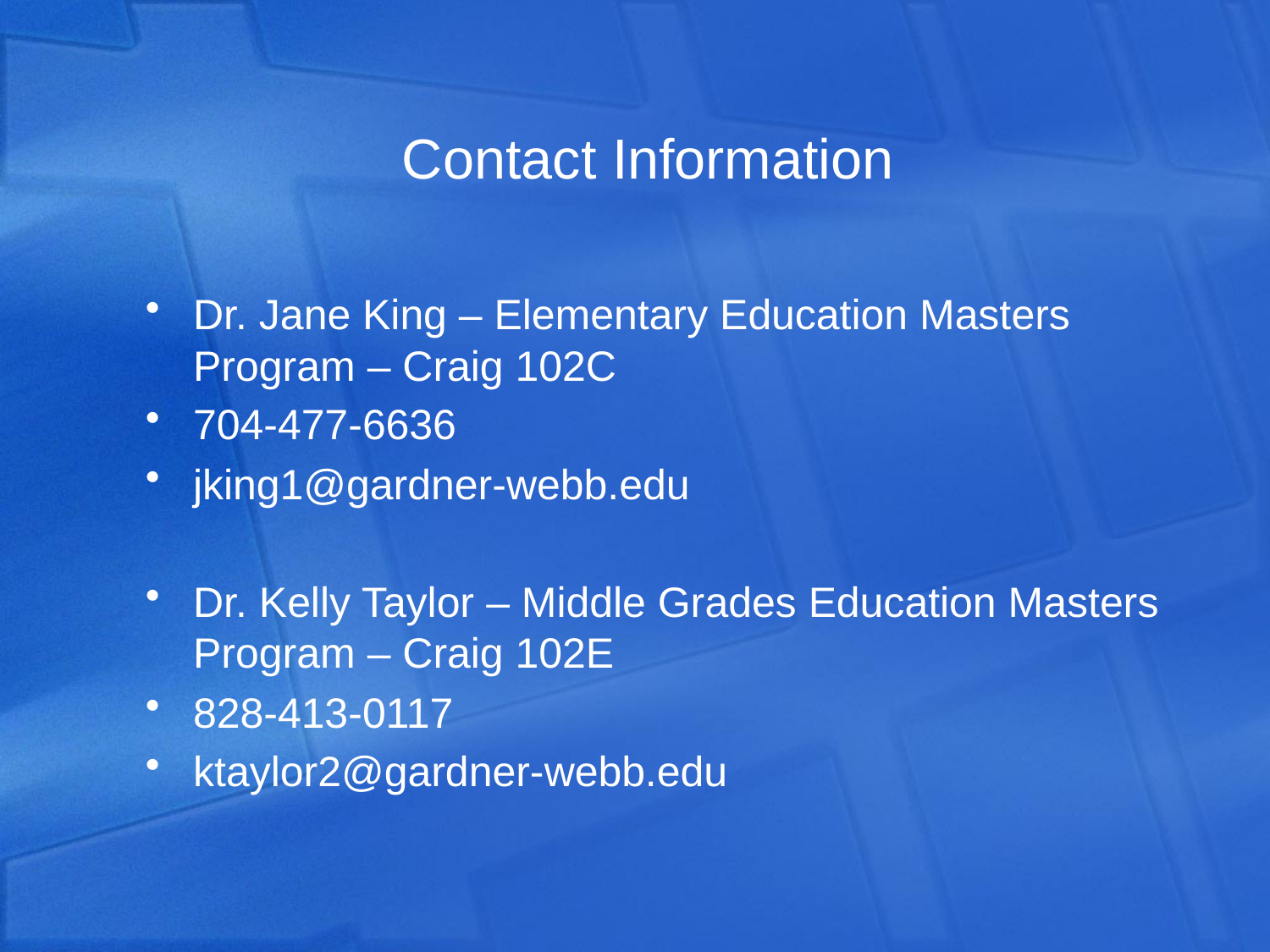

# Contact Information

Dr. Jane King – Elementary Education Masters Program – Craig 102C
704-477-6636
jking1@gardner-webb.edu

Dr. Kelly Taylor – Middle Grades Education Masters Program – Craig 102E
828-413-0117
ktaylor2@gardner-webb.edu